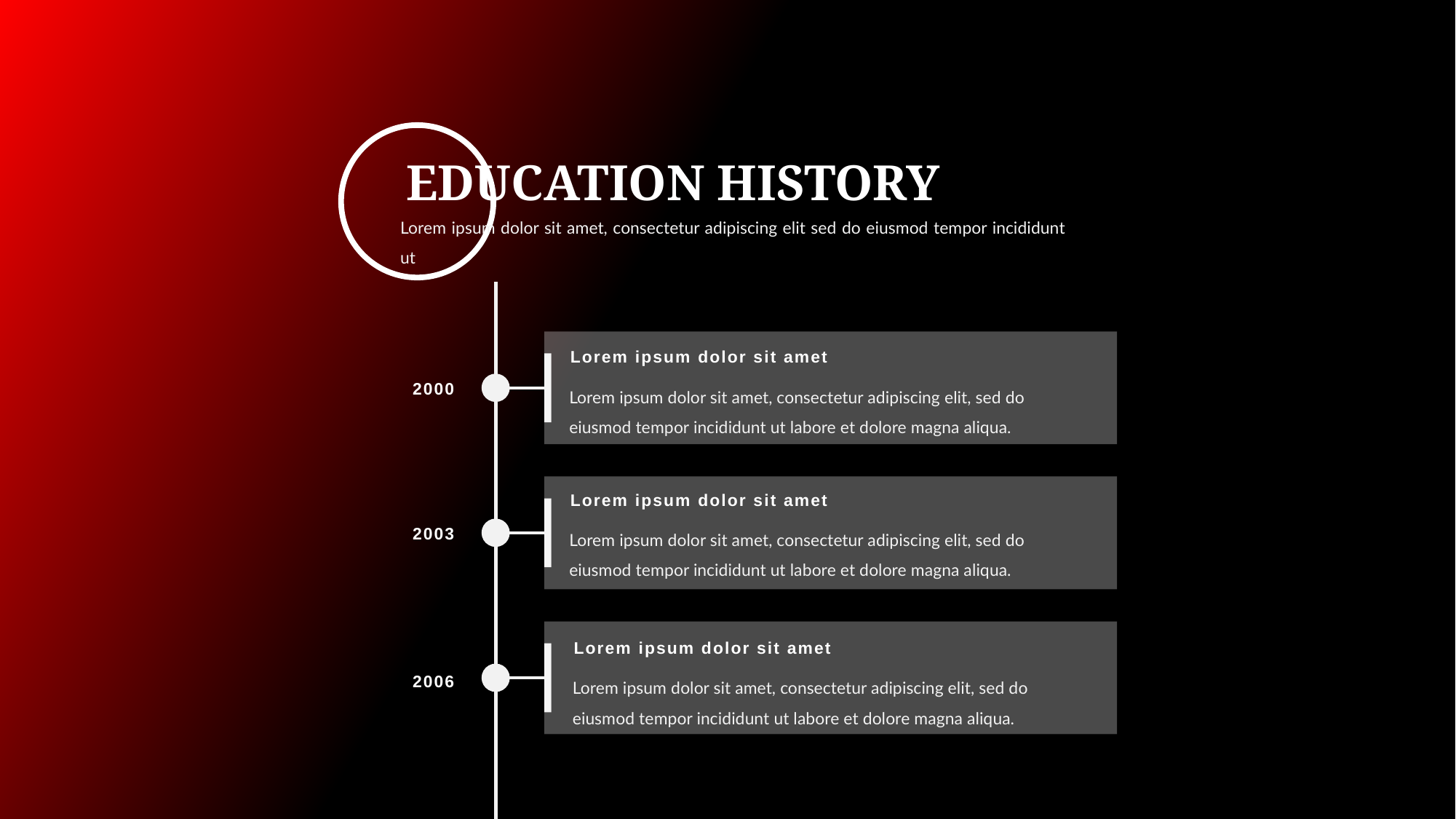

EDUCATION HISTORY
Lorem ipsum dolor sit amet, consectetur adipiscing elit sed do eiusmod tempor incididunt ut
Lorem ipsum dolor sit amet
Lorem ipsum dolor sit amet, consectetur adipiscing elit, sed do eiusmod tempor incididunt ut labore et dolore magna aliqua.
2000
Lorem ipsum dolor sit amet
Lorem ipsum dolor sit amet, consectetur adipiscing elit, sed do eiusmod tempor incididunt ut labore et dolore magna aliqua.
2003
Lorem ipsum dolor sit amet
Lorem ipsum dolor sit amet, consectetur adipiscing elit, sed do eiusmod tempor incididunt ut labore et dolore magna aliqua.
2006